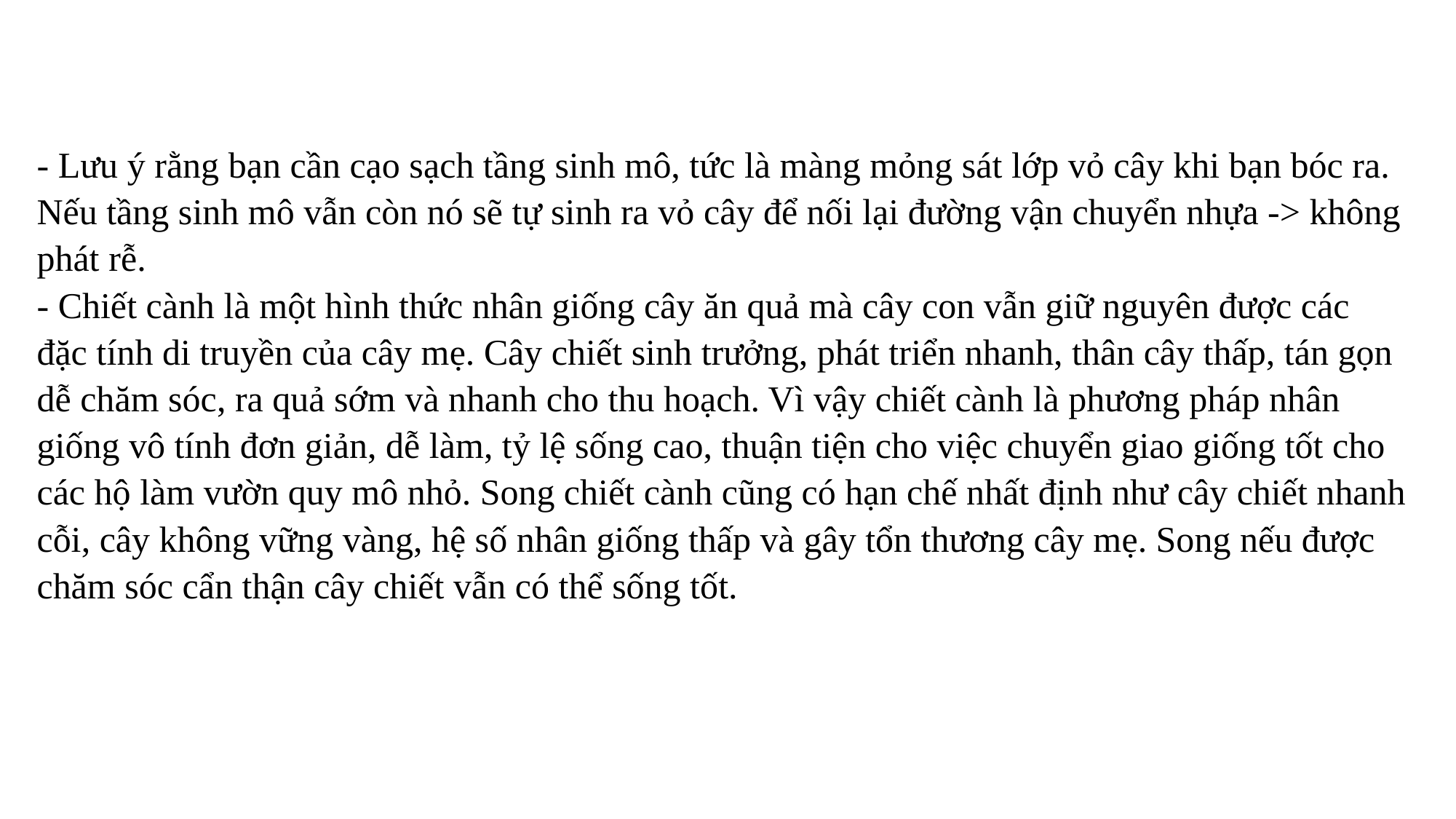

- Lưu ý rằng bạn cần cạo sạch tầng sinh mô, tức là màng mỏng sát lớp vỏ cây khi bạn bóc ra. Nếu tầng sinh mô vẫn còn nó sẽ tự sinh ra vỏ cây để nối lại đường vận chuyển nhựa -> không phát rễ.
- Chiết cành là một hình thức nhân giống cây ăn quả mà cây con vẫn giữ nguyên được các đặc tính di truyền của cây mẹ. Cây chiết sinh trưởng, phát triển nhanh, thân cây thấp, tán gọn dễ chăm sóc, ra quả sớm và nhanh cho thu hoạch. Vì vậy chiết cành là phương pháp nhân giống vô tính đơn giản, dễ làm, tỷ lệ sống cao, thuận tiện cho việc chuyển giao giống tốt cho các hộ làm vườn quy mô nhỏ. Song chiết cành cũng có hạn chế nhất định như cây chiết nhanh cỗi, cây không vững vàng, hệ số nhân giống thấp và gây tổn thương cây mẹ. Song nếu được chăm sóc cẩn thận cây chiết vẫn có thể sống tốt.